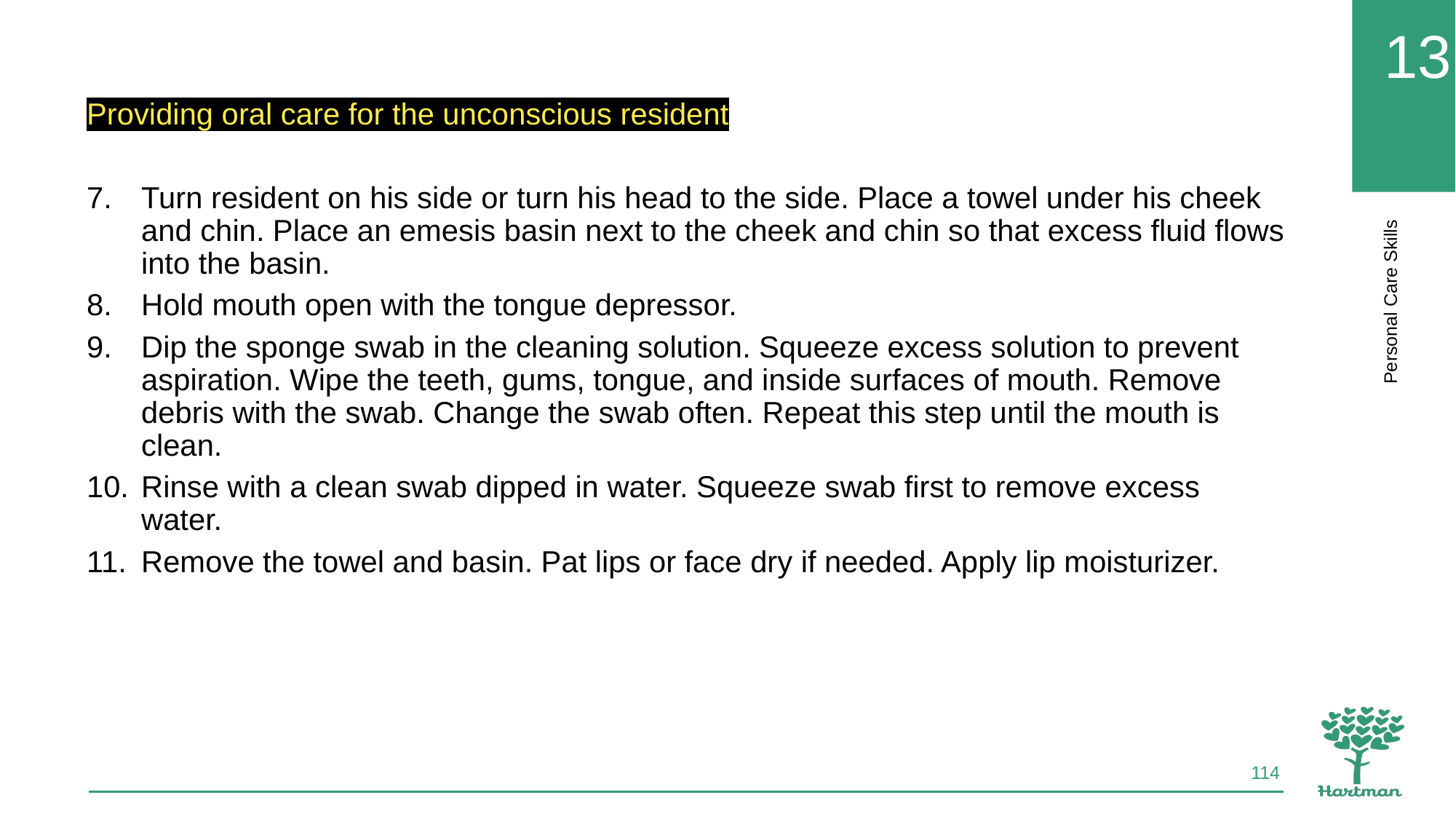

Providing oral care for the unconscious resident

Turn resident on his side or turn his head to the side. Place a towel under his cheek and chin. Place an emesis basin next to the cheek and chin so that excess fluid flows into the basin.
Hold mouth open with the tongue depressor.
Dip the sponge swab in the cleaning solution. Squeeze excess solution to prevent aspiration. Wipe the teeth, gums, tongue, and inside surfaces of mouth. Remove debris with the swab. Change the swab often. Repeat this step until the mouth is clean.
Rinse with a clean swab dipped in water. Squeeze swab first to remove excess water.
Remove the towel and basin. Pat lips or face dry if needed. Apply lip moisturizer.

114